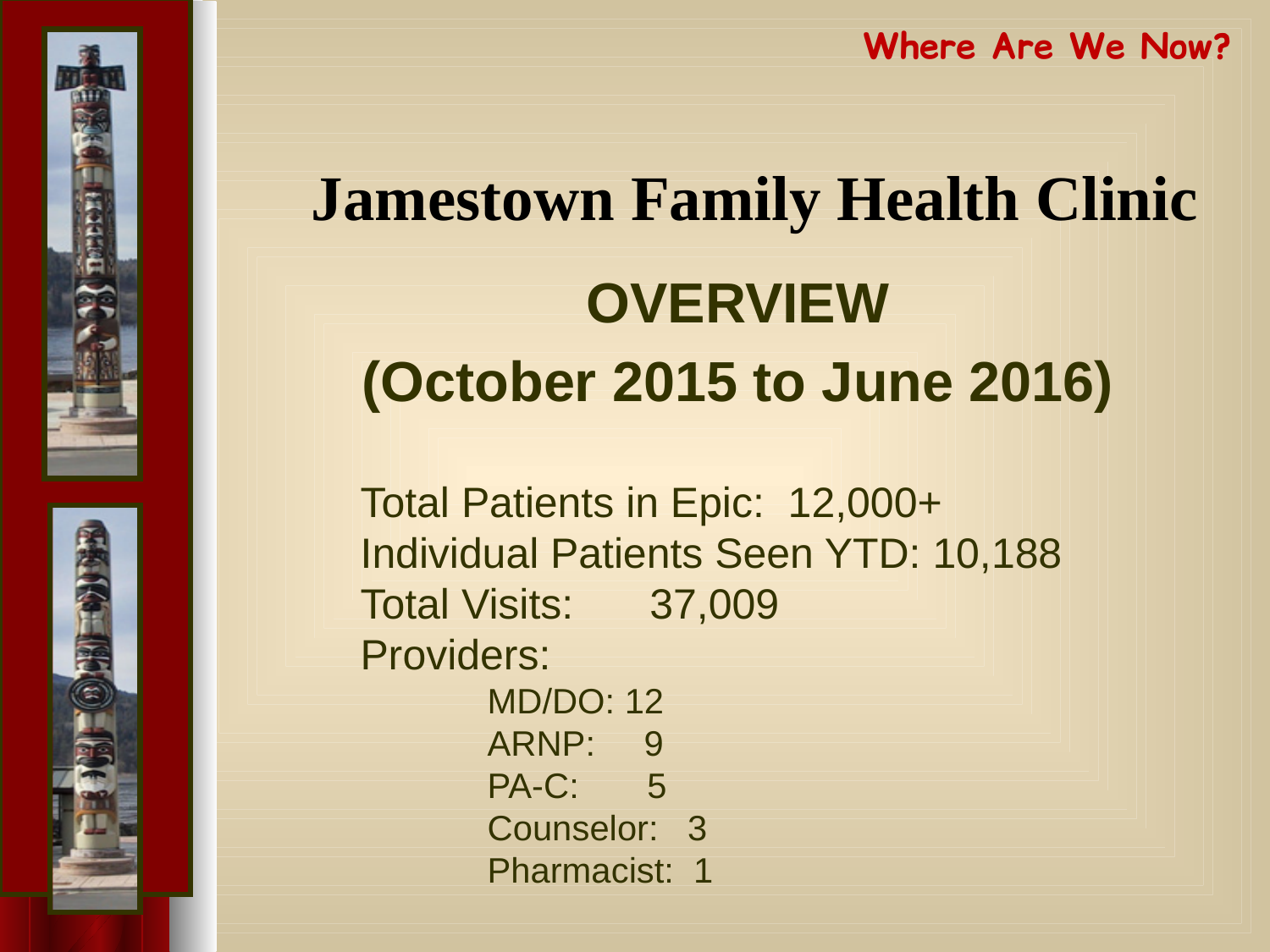

Where Are We Now?
# Jamestown Family Health Clinic
OVERVIEW
(October 2015 to June 2016)

Total Patients in Epic:  12,000+
Individual Patients Seen YTD: 10,188
Total Visits: 	   37,009
Providers:
	MD/DO: 12
	ARNP:     9
	PA-C:       5
	Counselor:   3
	Pharmacist:  1